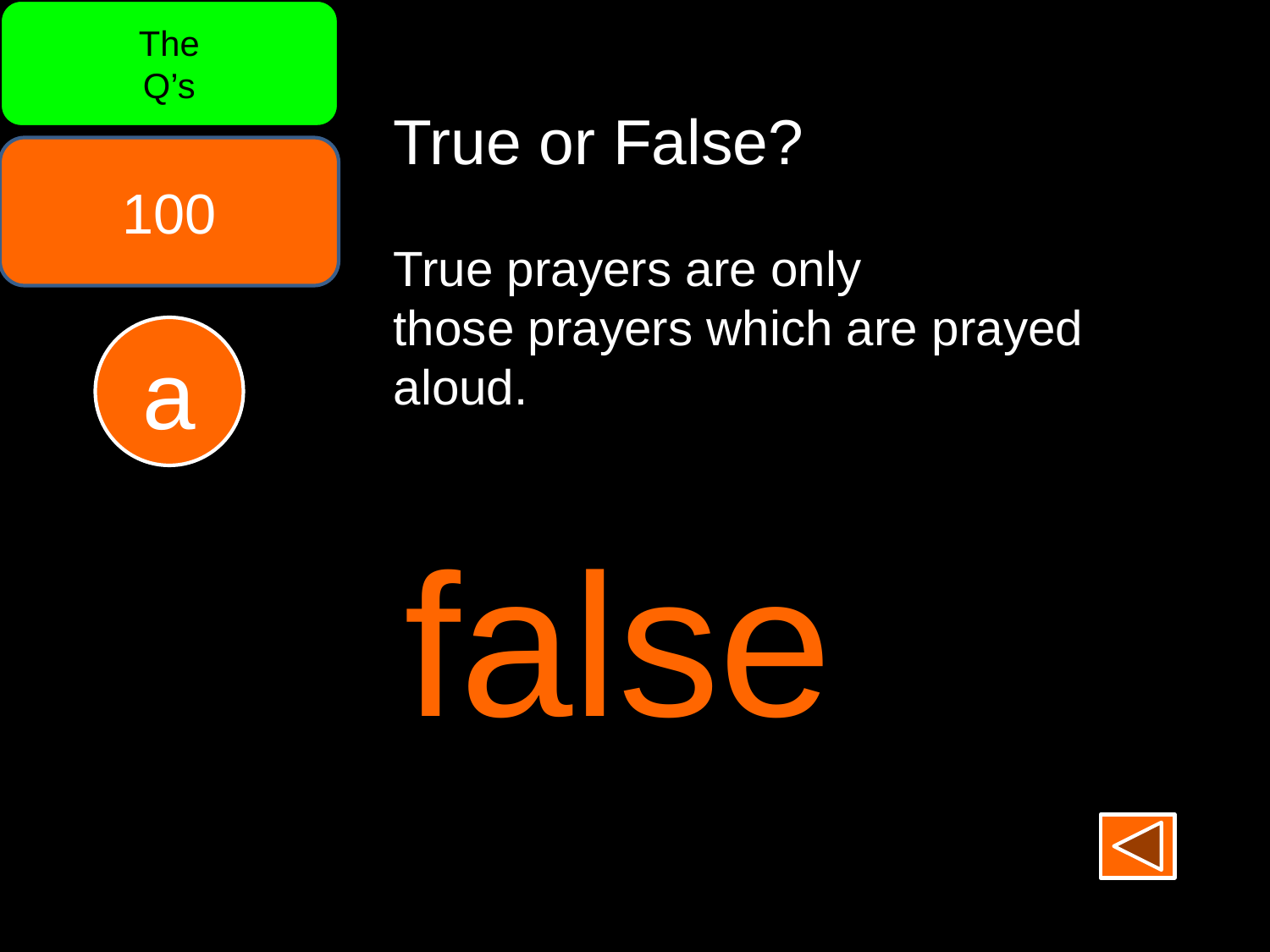

The
Q’s
True or False?

True prayers are only
those prayers which are prayed
aloud.
100
a
false